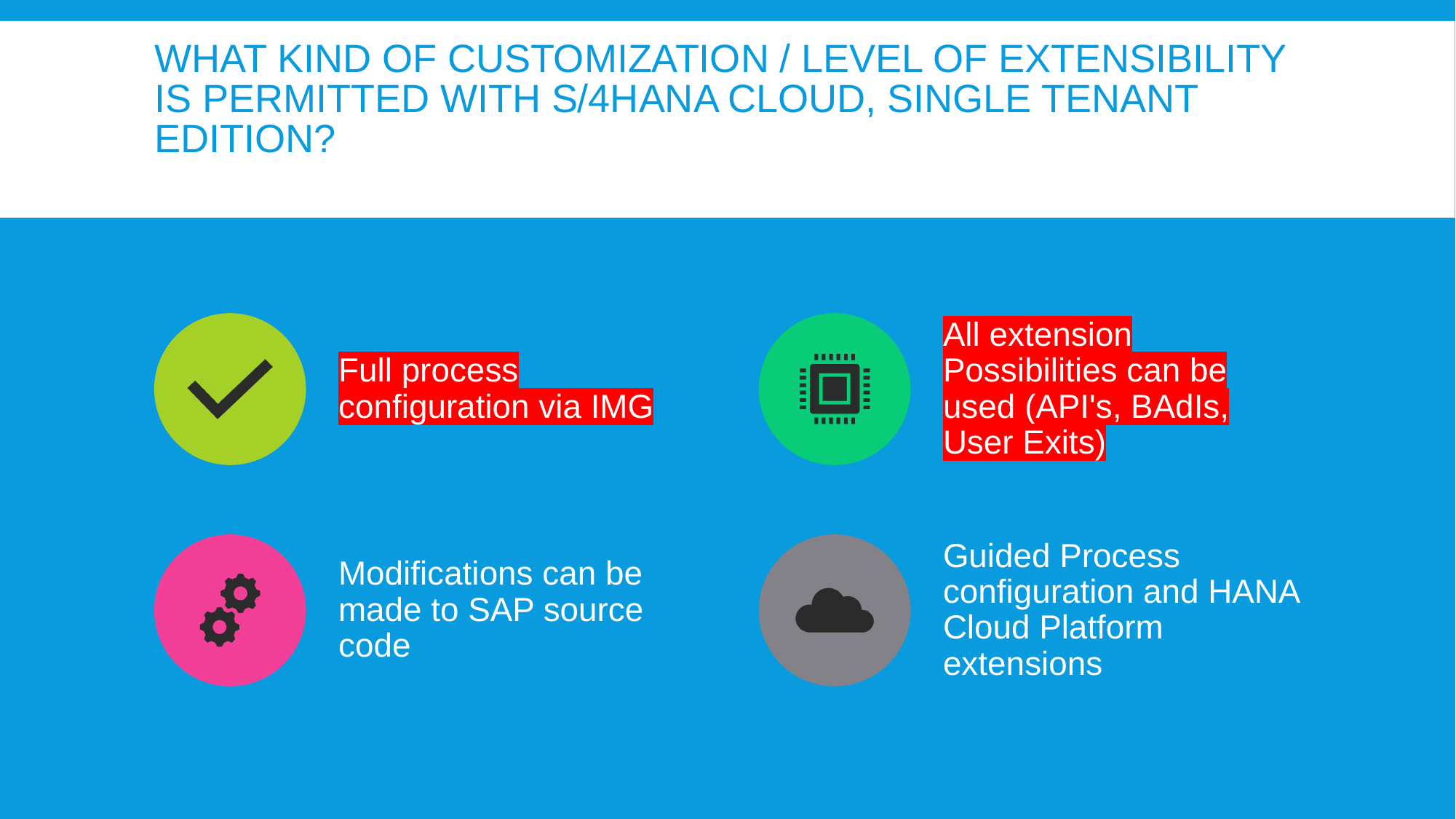

# What kind of Customization / Level of Extensibility is permitted with S/4HANA Cloud, Single Tenant Edition?
Full process configuration via IMG
All extension Possibilities can be used (API's, BAdIs, User Exits)
Modifications can be made to SAP source code
Guided Process configuration and HANA Cloud Platform extensions